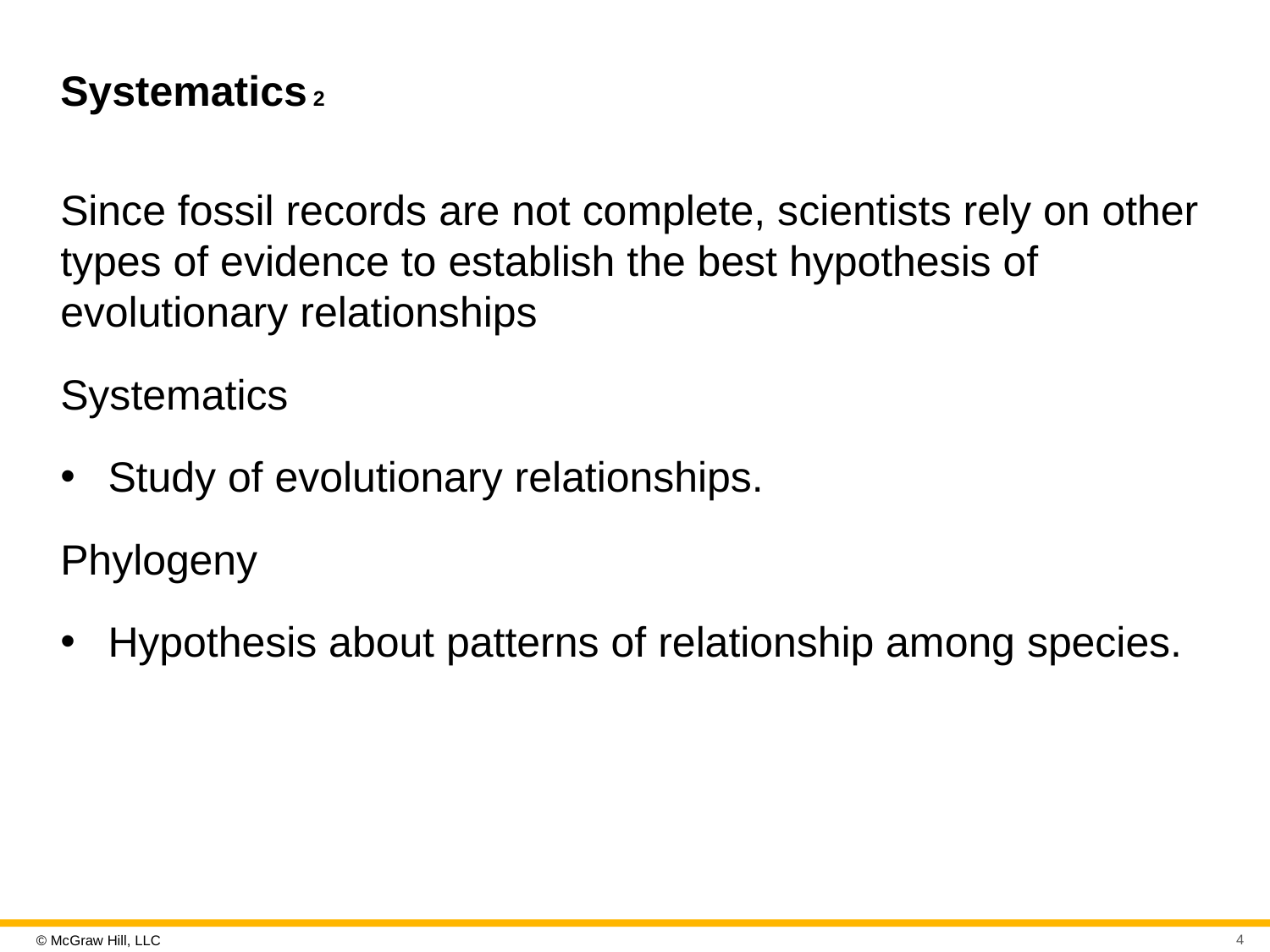

# Systematics 2
Since fossil records are not complete, scientists rely on other types of evidence to establish the best hypothesis of evolutionary relationships
Systematics
Study of evolutionary relationships.
Phylogeny
Hypothesis about patterns of relationship among species.
4